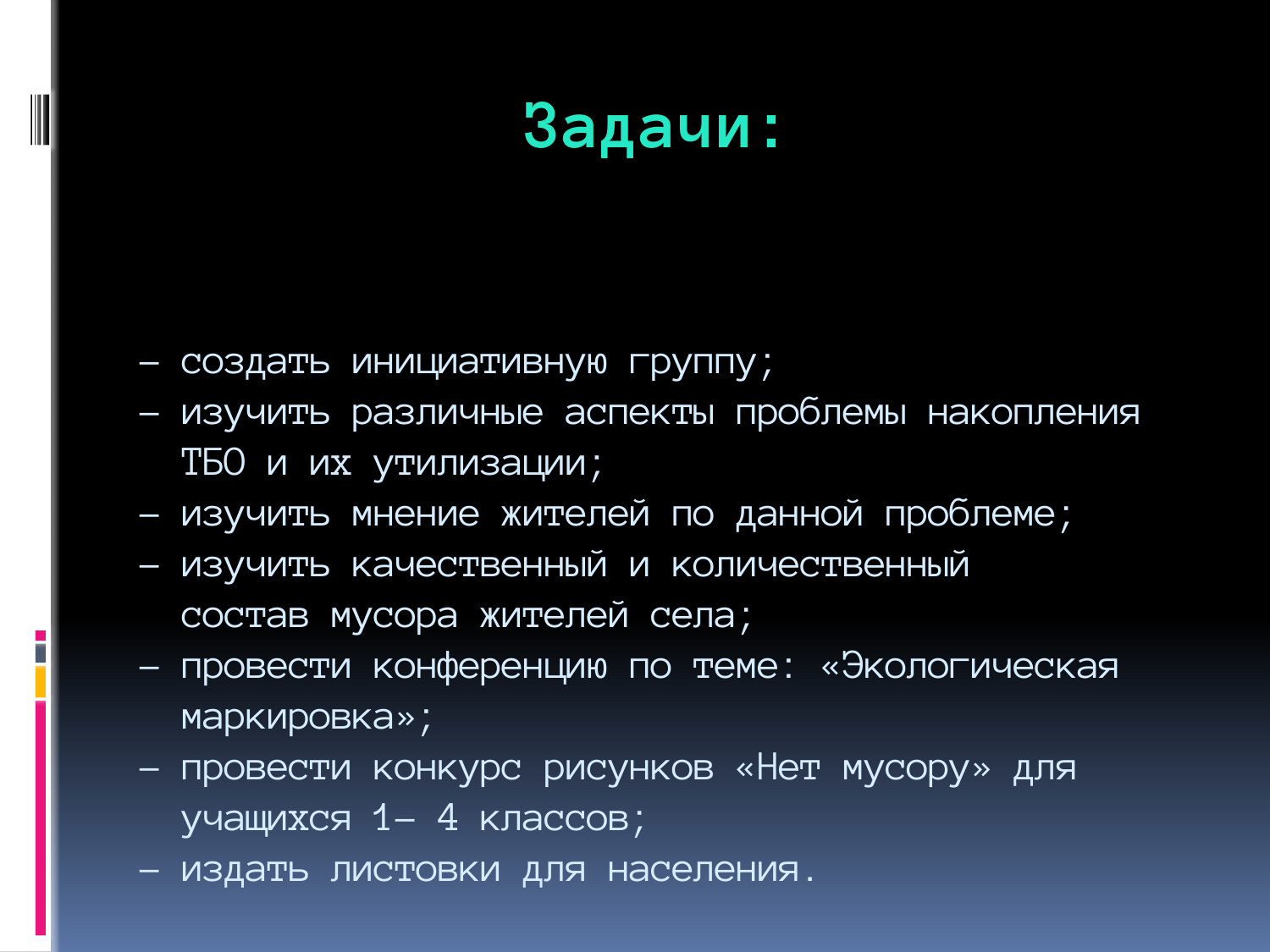

# Задачи: - создать инициативную группу; - изучить различные аспекты проблемы накопления ТБО и их утилизации; - изучить мнение жителей по данной проблеме; - изучить качественный и количественный состав мусора жителей села; - провести конференцию по теме: «Экологическая маркировка»; - провести конкурс рисунков «Нет мусору» для учащихся 1- 4 классов; - издать листовки для населения.